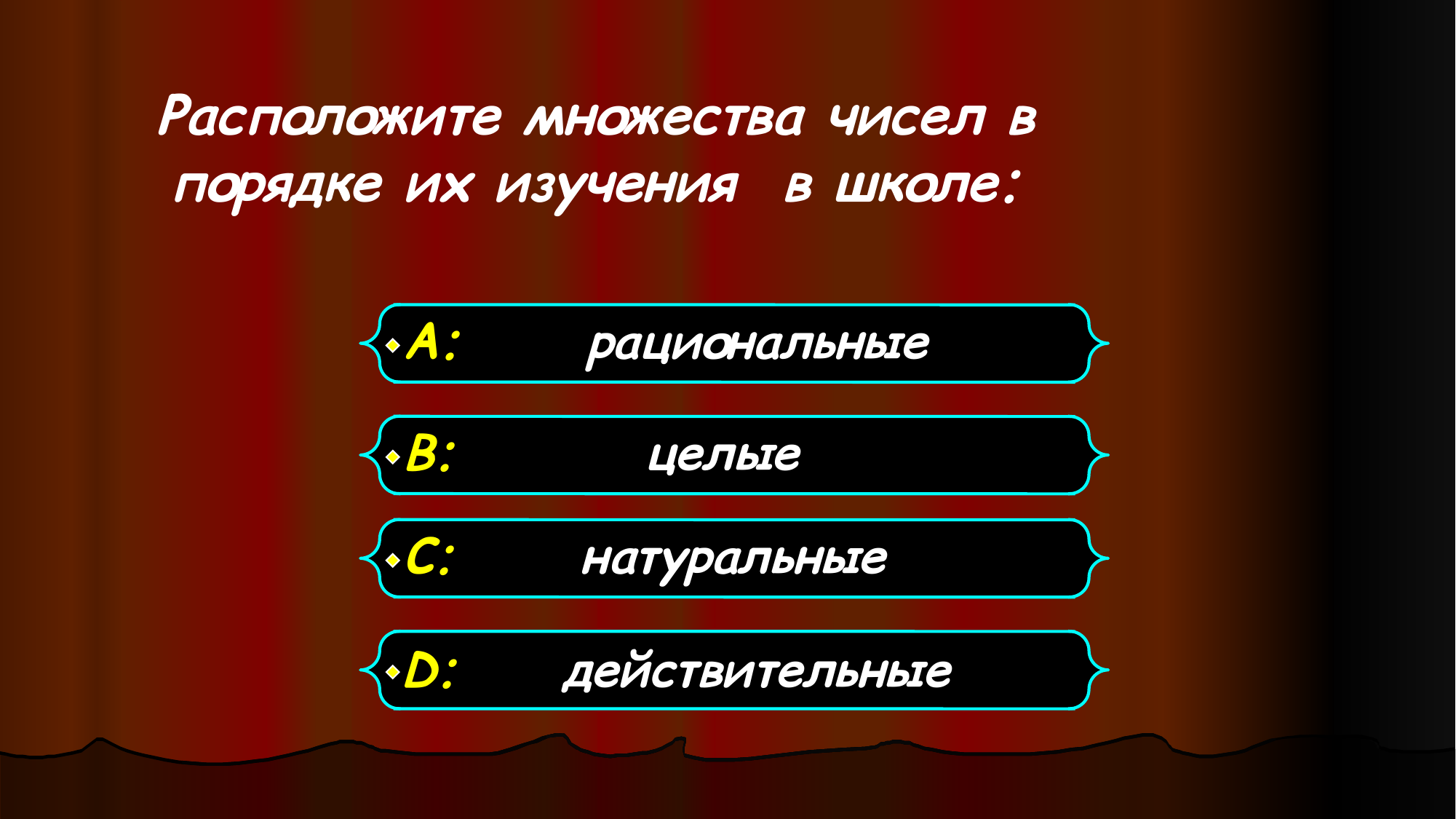

Расположите множества чисел в порядке их изучения  в школе:

А:      рациональные

В:         целые

С:      натуральные

D:     действительные